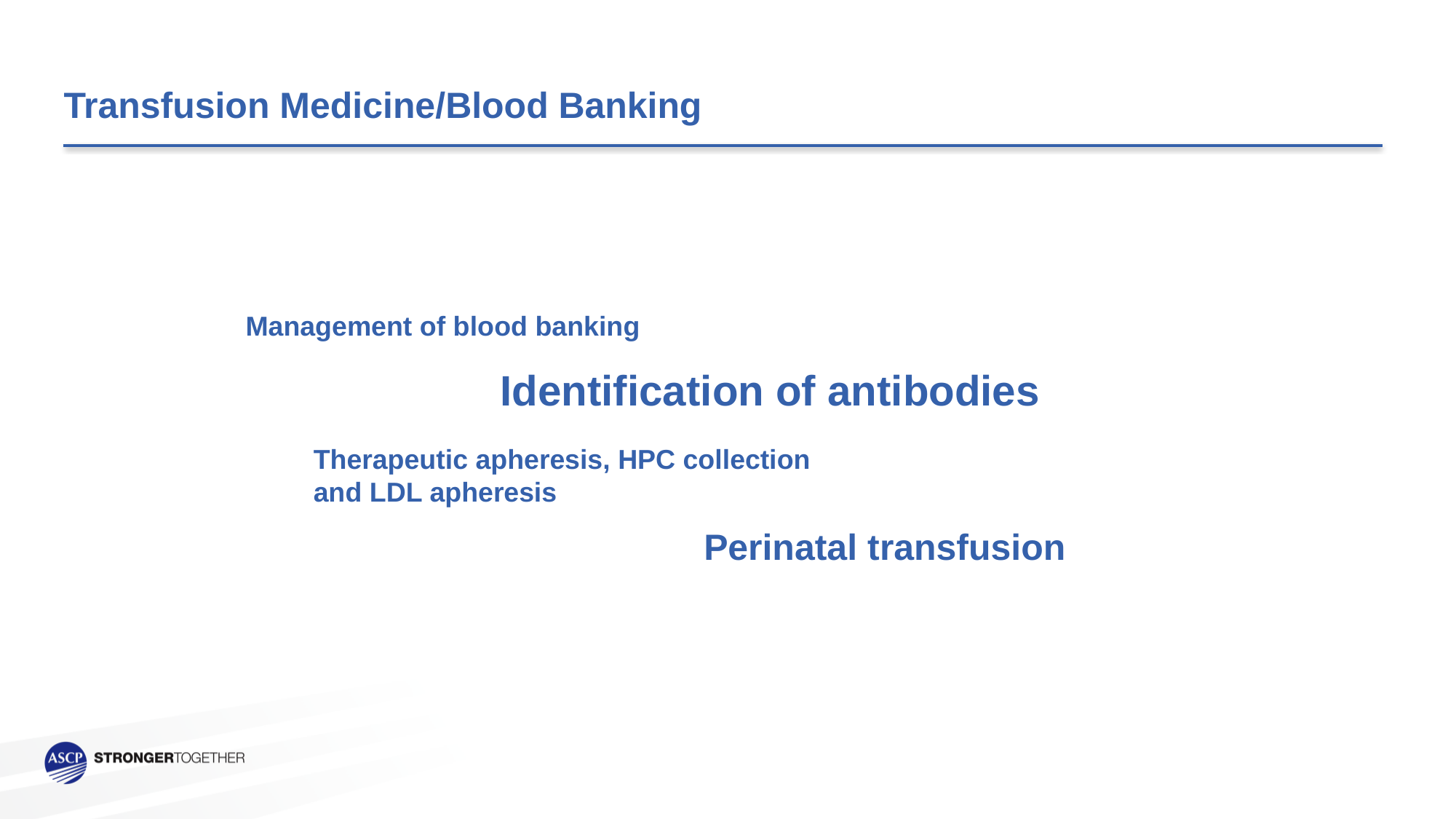

Transfusion Medicine/Blood Banking
Management of blood banking
Identification of antibodies
Therapeutic apheresis, HPC collection
and LDL apheresis
Perinatal transfusion